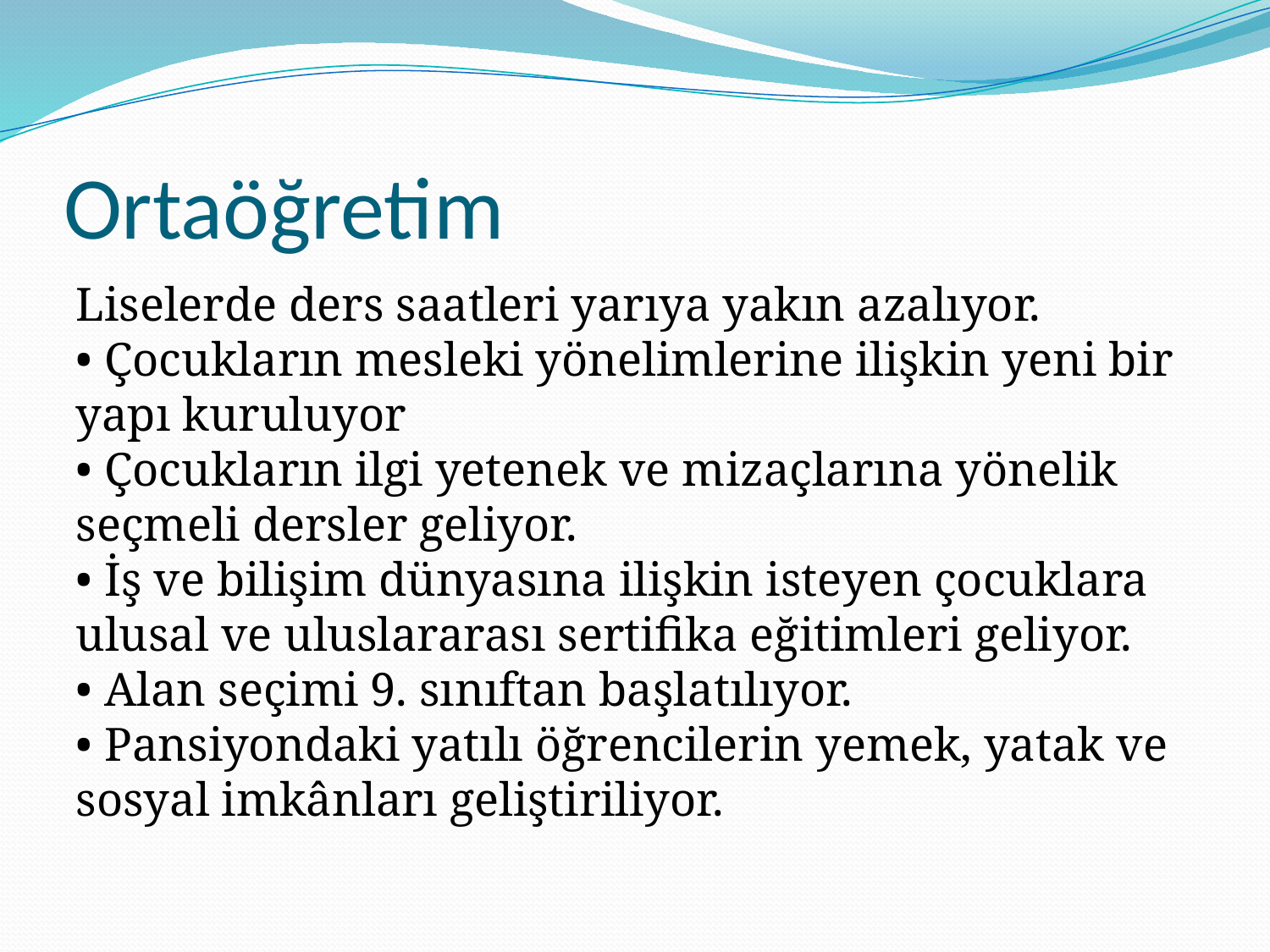

# Ortaöğretim
Liselerde ders saatleri yarıya yakın azalıyor.
• Çocukların mesleki yönelimlerine ilişkin yeni bir yapı kuruluyor
• Çocukların ilgi yetenek ve mizaçlarına yönelik seçmeli dersler geliyor.
• İş ve bilişim dünyasına ilişkin isteyen çocuklara ulusal ve uluslararası sertifika eğitimleri geliyor.
• Alan seçimi 9. sınıftan başlatılıyor.
• Pansiyondaki yatılı öğrencilerin yemek, yatak ve sosyal imkânları geliştiriliyor.